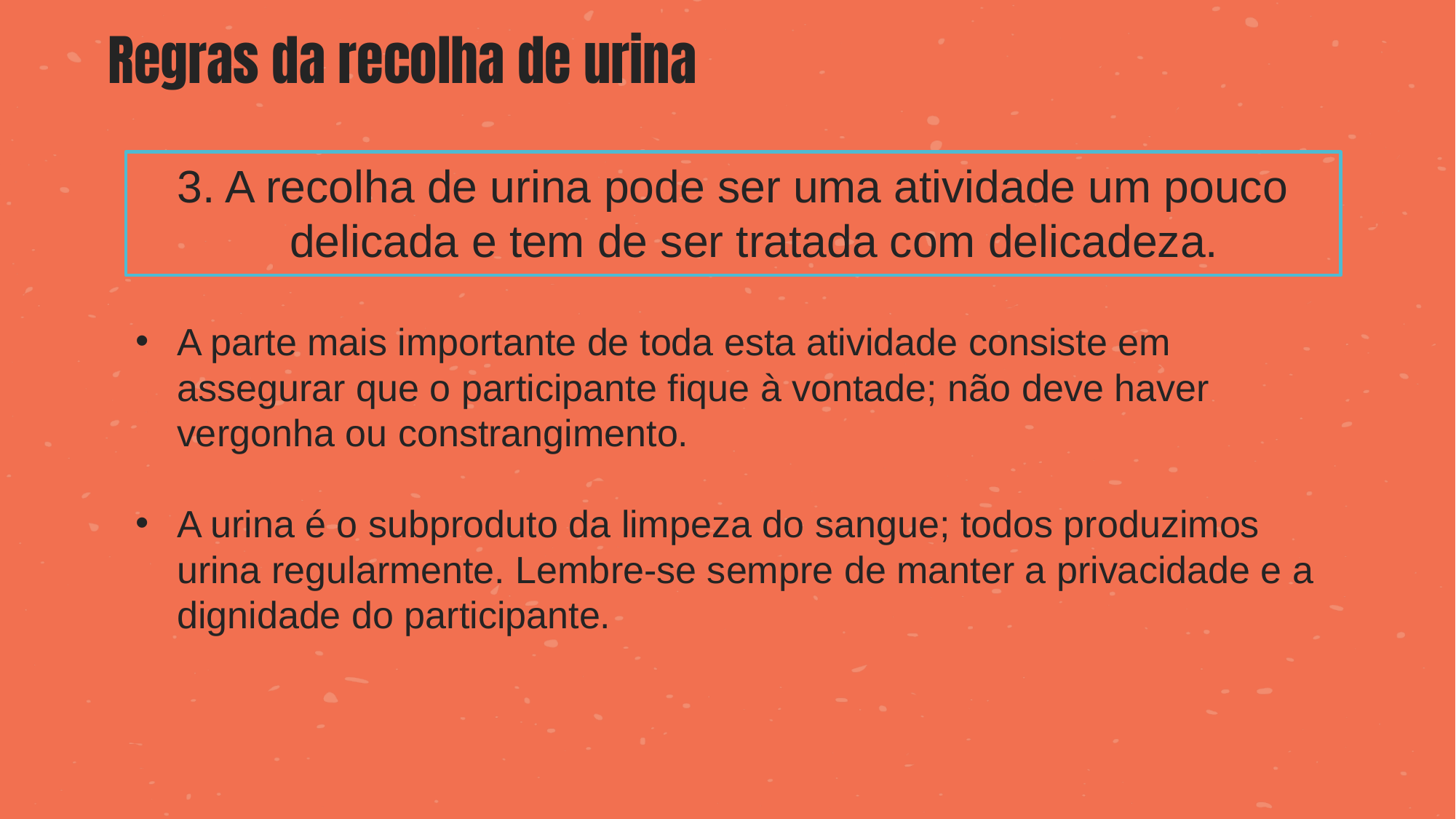

Regras da recolha de urina
3. A recolha de urina pode ser uma atividade um pouco delicada e tem de ser tratada com delicadeza.

A parte mais importante de toda esta atividade consiste em assegurar que o participante fique à vontade; não deve haver vergonha ou constrangimento.

A urina é o subproduto da limpeza do sangue; todos produzimos urina regularmente. Lembre-se sempre de manter a privacidade e a dignidade do participante.